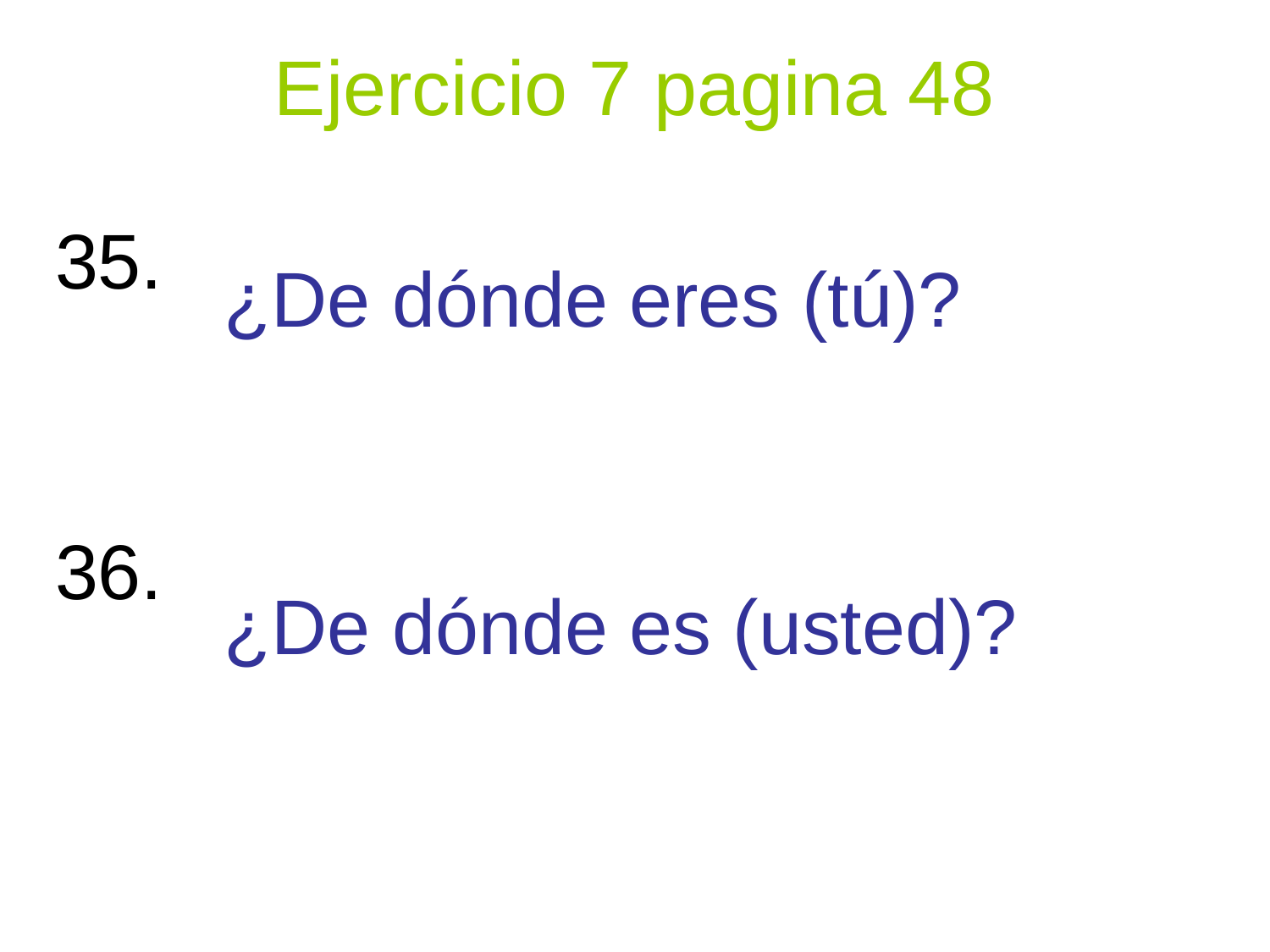

# Ejercicio 7 pagina 48
35.

36.
¿De dónde eres (tú)?
¿De dónde es (usted)?